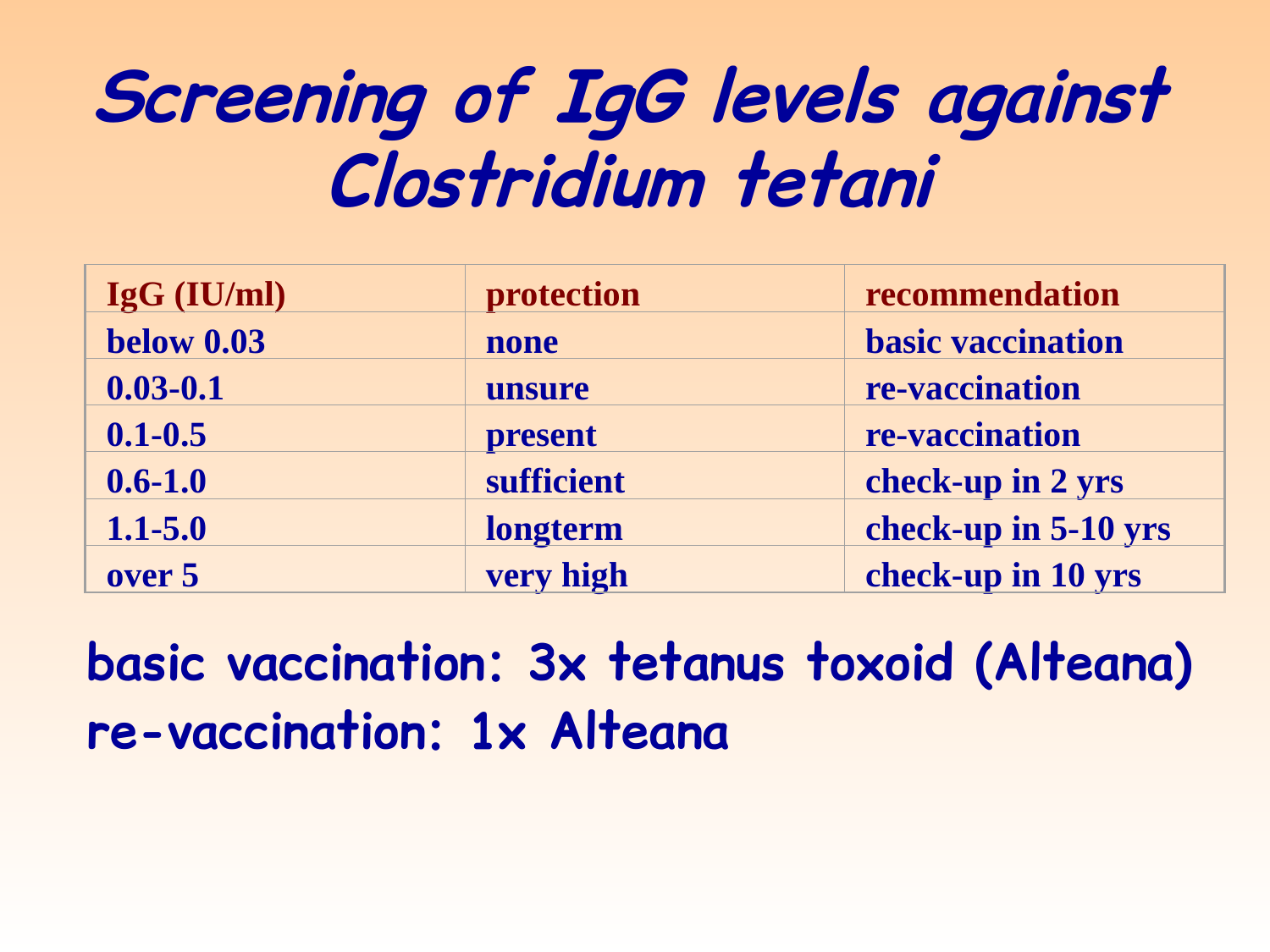

# Screening of IgG levels against Clostridium tetani

IgG (IU/ml)

protection

recommendation

below 0.03

none

basic vaccination

0.03-0.1

unsure

re-vaccination

0.1-0.5

present

re-vaccination

0.6-1.0

sufficient

check-up in 2 yrs

1.1-5.0

longterm

check-up in 5-10 yrs

over 5

very high

check-up in 10 yrs

basic vaccination: 3x tetanus toxoid (Alteana)
re-vaccination: 1x Alteana